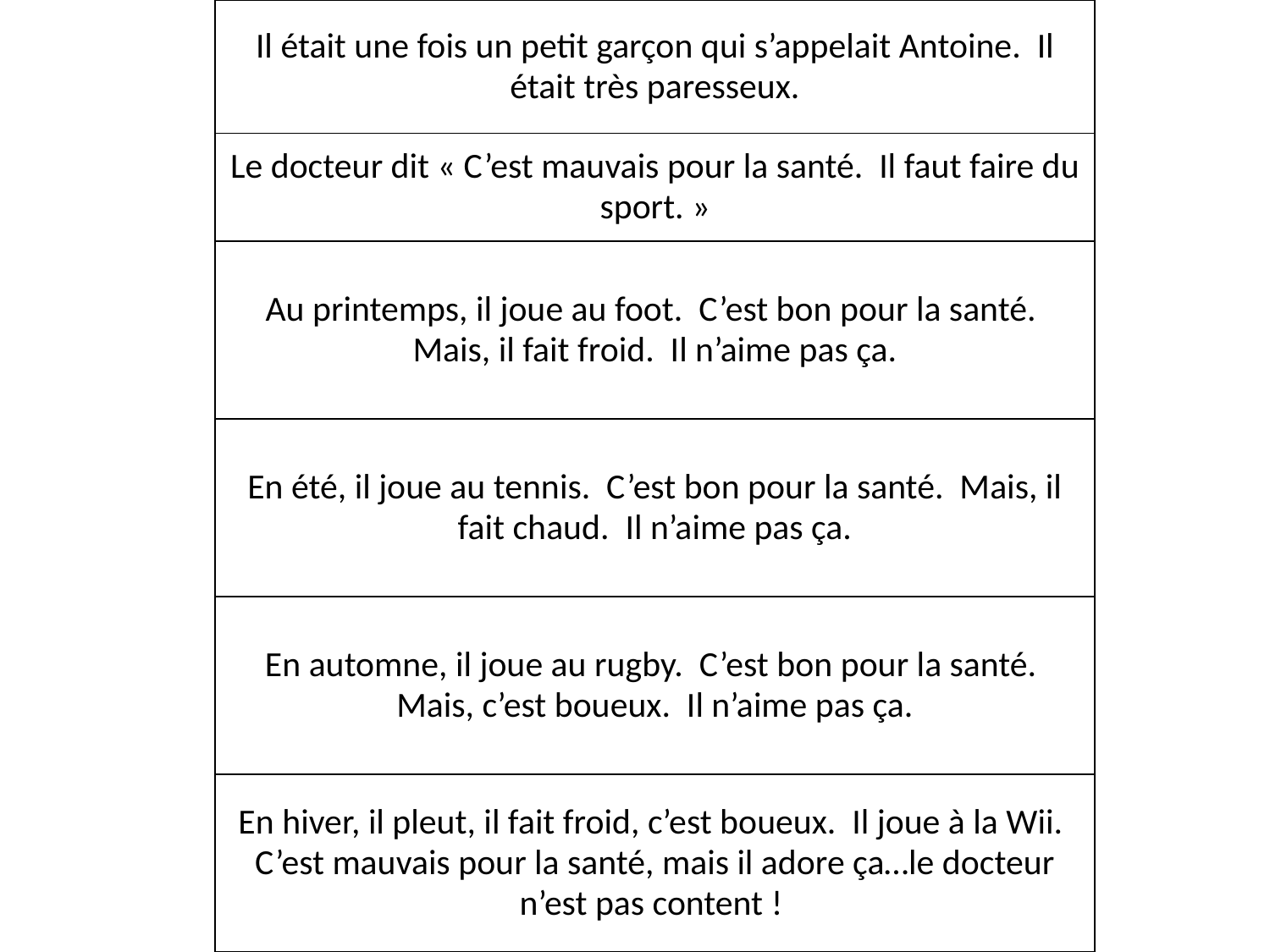

| Il était une fois un petit garçon qui s’appelait Antoine. Il était très paresseux. |
| --- |
| Le docteur dit « C’est mauvais pour la santé. Il faut faire du sport. » |
| Au printemps, il joue au foot. C’est bon pour la santé. Mais, il fait froid. Il n’aime pas ça. |
| En été, il joue au tennis. C’est bon pour la santé. Mais, il fait chaud. Il n’aime pas ça. |
| En automne, il joue au rugby. C’est bon pour la santé. Mais, c’est boueux. Il n’aime pas ça. |
| En hiver, il pleut, il fait froid, c’est boueux. Il joue à la Wii. C’est mauvais pour la santé, mais il adore ça…le docteur n’est pas content ! |